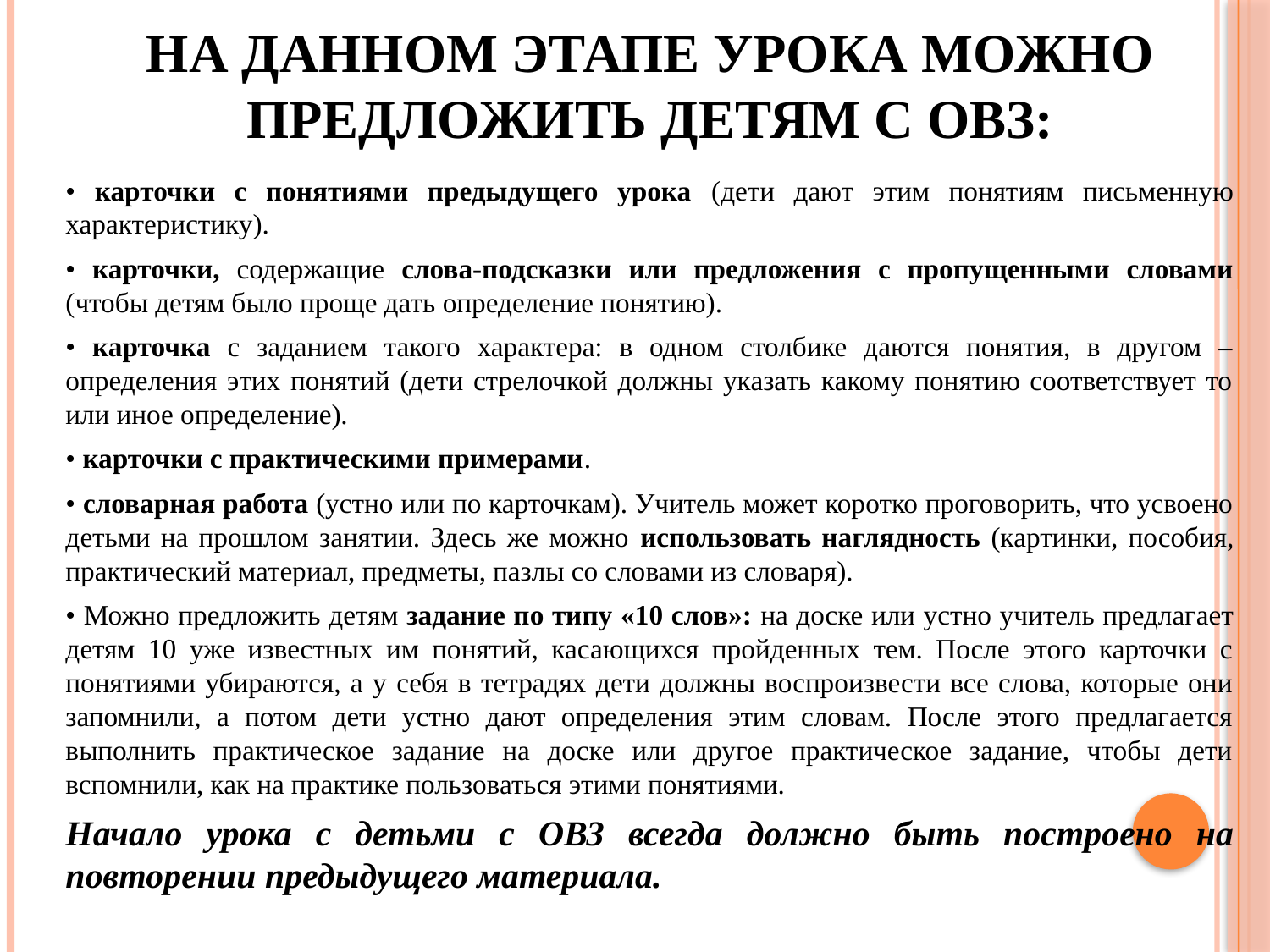

# На данном этапе урока можно предложить детям с ОВЗ:
• карточки с понятиями предыдущего урока (дети дают этим понятиям письменную характеристику).
• карточки, содержащие слова-подсказки или предложения с пропущенными словами (чтобы детям было проще дать определение понятию).
• карточка с заданием такого характера: в одном столбике даются понятия, в другом – определения этих понятий (дети стрелочкой должны указать какому понятию соответствует то или иное определение).
• карточки с практическими примерами.
• словарная работа (устно или по карточкам). Учитель может коротко проговорить, что усвоено детьми на прошлом занятии. Здесь же можно использовать наглядность (картинки, пособия, практический материал, предметы, пазлы со словами из словаря).
• Можно предложить детям задание по типу «10 слов»: на доске или устно учитель предлагает детям 10 уже известных им понятий, касающихся пройденных тем. После этого карточки с понятиями убираются, а у себя в тетрадях дети должны воспроизвести все слова, которые они запомнили, а потом дети устно дают определения этим словам. После этого предлагается выполнить практическое задание на доске или другое практическое задание, чтобы дети вспомнили, как на практике пользоваться этими понятиями.
Начало урока с детьми с ОВЗ всегда должно быть построено на повторении предыдущего материала.